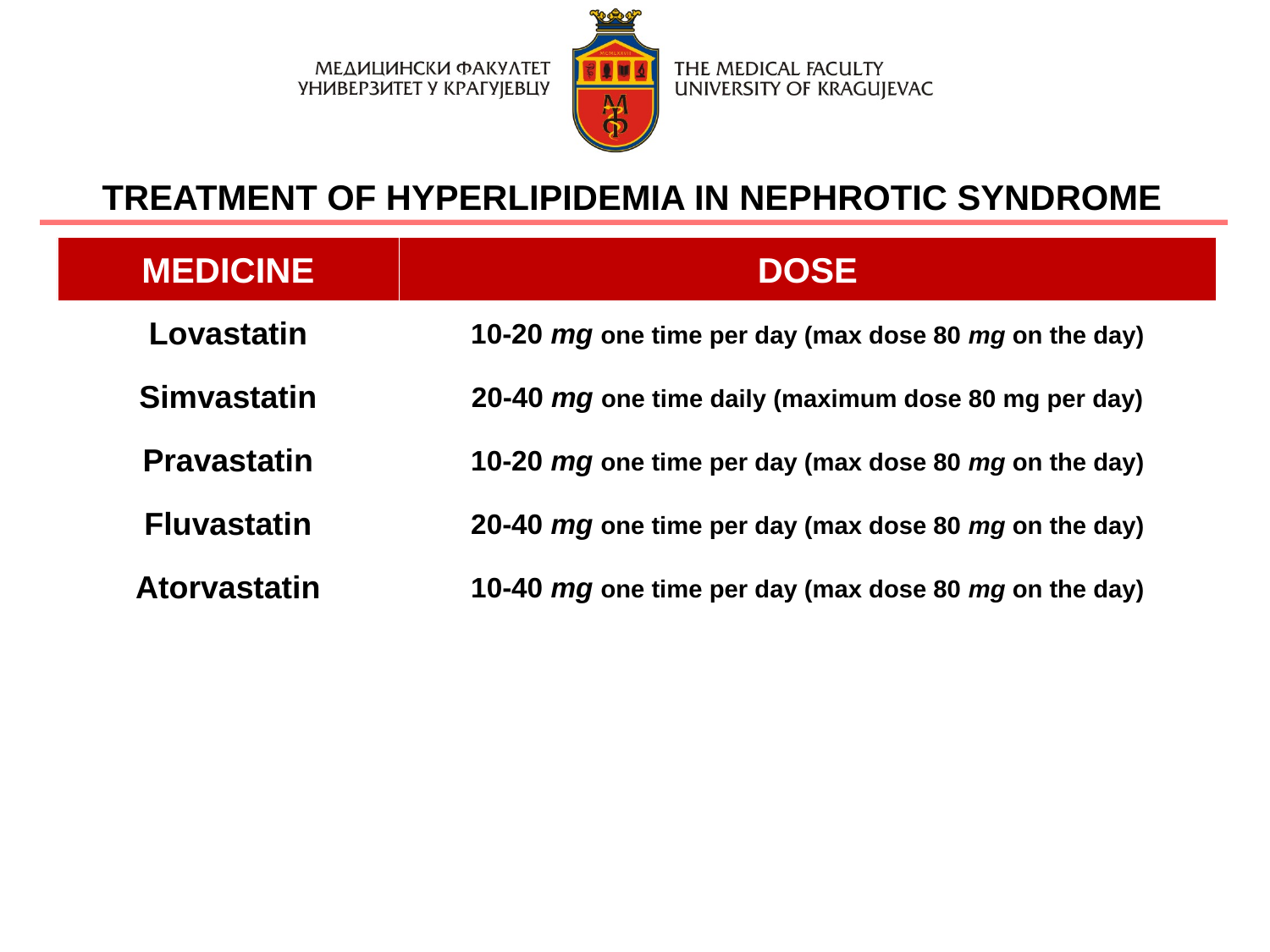

TREATMENT OF HYPERLIPIDEMIA IN NEPHROTIC SYNDROME

MEDICINE
DOSE
Lovastatin
10-20 mg one time per day (max dose 80 mg on the day)
Simvastatin
20-40 mg one time daily (maximum dose 80 mg per day)
Pravastatin
10-20 mg one time per day (max dose 80 mg on the day)
Fluvastatin
20-40 mg one time per day (max dose 80 mg on the day)
Atorvastatin
10-40 mg one time per day (max dose 80 mg on the day)